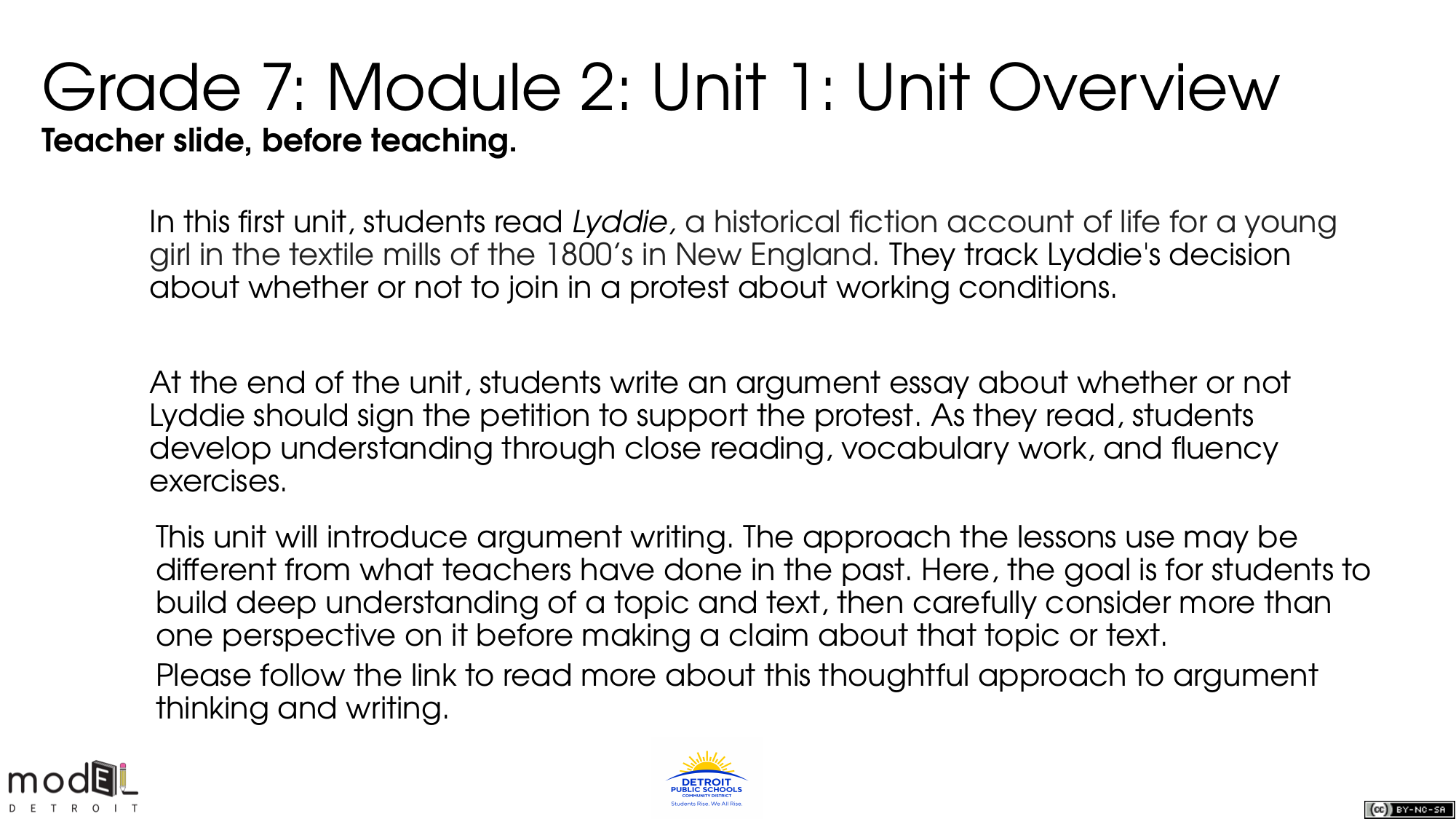

# Grade 7: Module 2: Unit 1: Unit Overview
Teacher slide, before teaching.
In this first unit, students read Lyddie, a historical fiction account of life for a young girl in the textile mills of the 1800’s in New England. They track Lyddie's decision about whether or not to join in a protest about working conditions.

At the end of the unit, students write an argument essay about whether or not Lyddie should sign the petition to support the protest. As they read, students develop understanding through close reading, vocabulary work, and fluency exercises.
This unit will introduce argument writing. The approach the lessons use may be different from what teachers have done in the past. Here, the goal is for students to build deep understanding of a topic and text, then carefully consider more than one perspective on it before making a claim about that topic or text.
Please follow the link to read more about this thoughtful approach to argument thinking and writing.